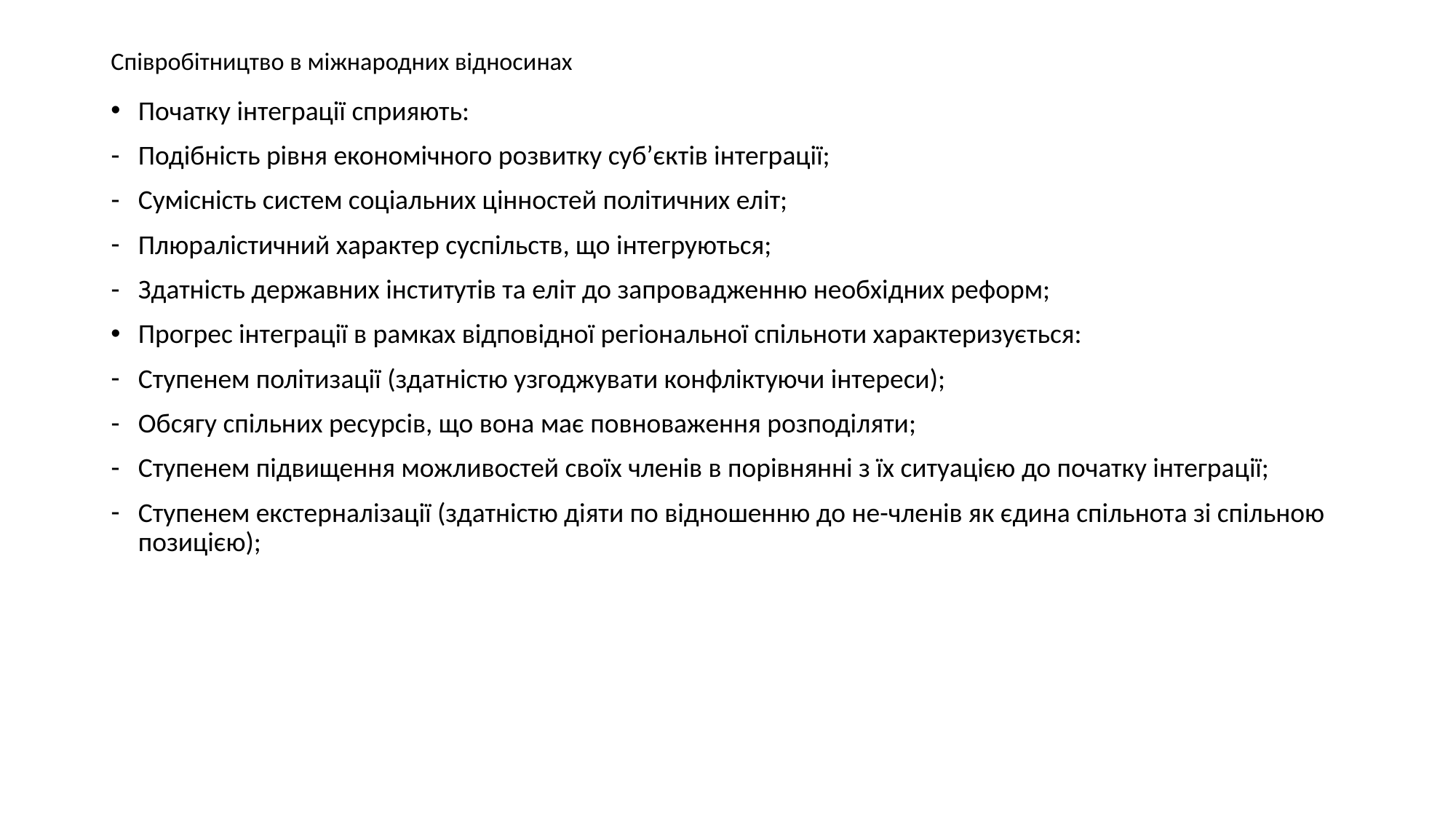

# Співробітництво в міжнародних відносинах
Початку інтеграції сприяють:
Подібність рівня економічного розвитку суб’єктів інтеграції;
Сумісність систем соціальних цінностей політичних еліт;
Плюралістичний характер суспільств, що інтегруються;
Здатність державних інститутів та еліт до запровадженню необхідних реформ;
Прогрес інтеграції в рамках відповідної регіональної спільноти характеризується:
Ступенем політизації (здатністю узгоджувати конфліктуючи інтереси);
Обсягу спільних ресурсів, що вона має повноваження розподіляти;
Ступенем підвищення можливостей своїх членів в порівнянні з їх ситуацією до початку інтеграції;
Ступенем екстерналізації (здатністю діяти по відношенню до не-членів як єдина спільнота зі спільною позицією);